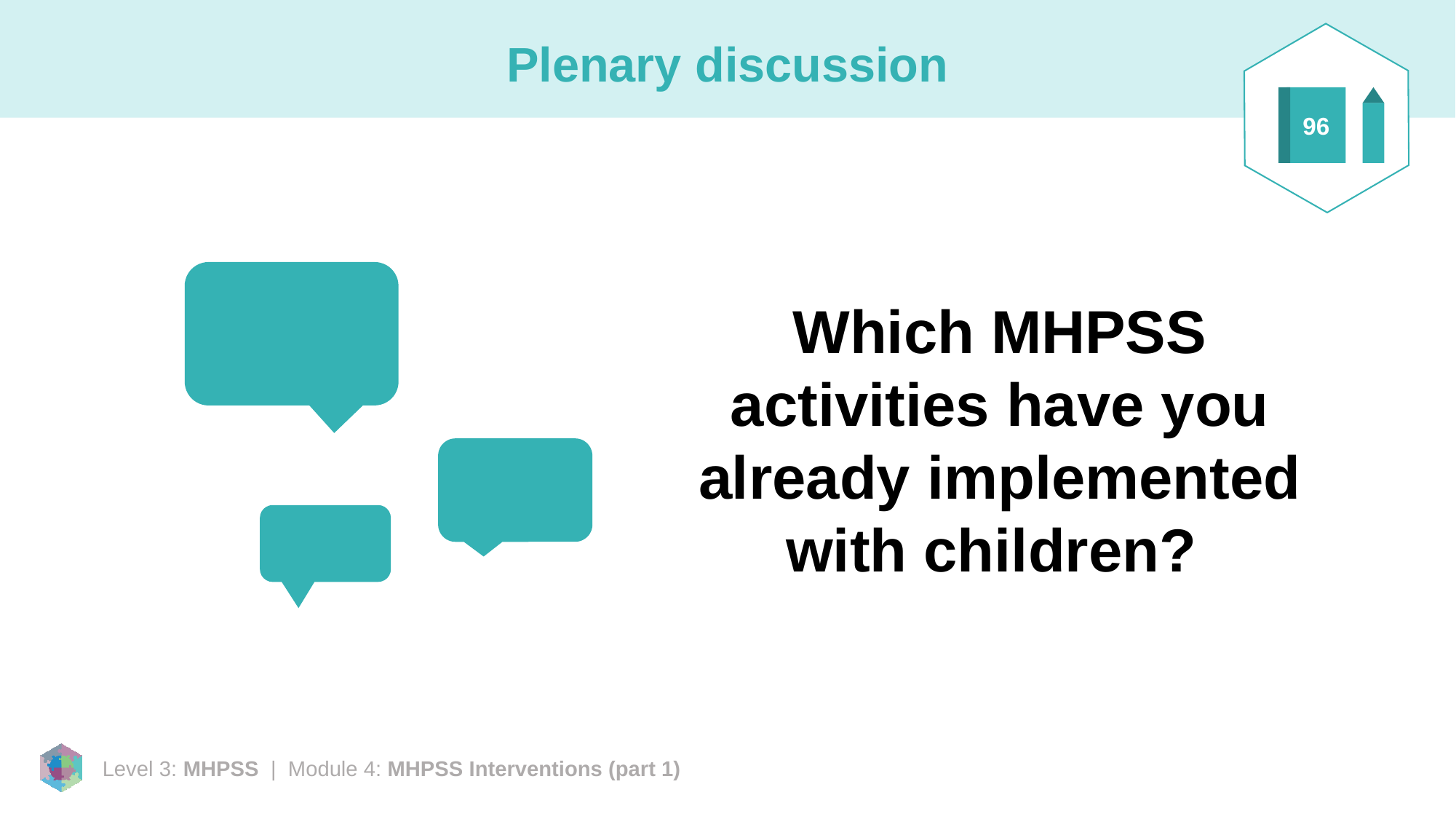

96

# Plenary discussion
Which MHPSS activities have you already implemented with children?